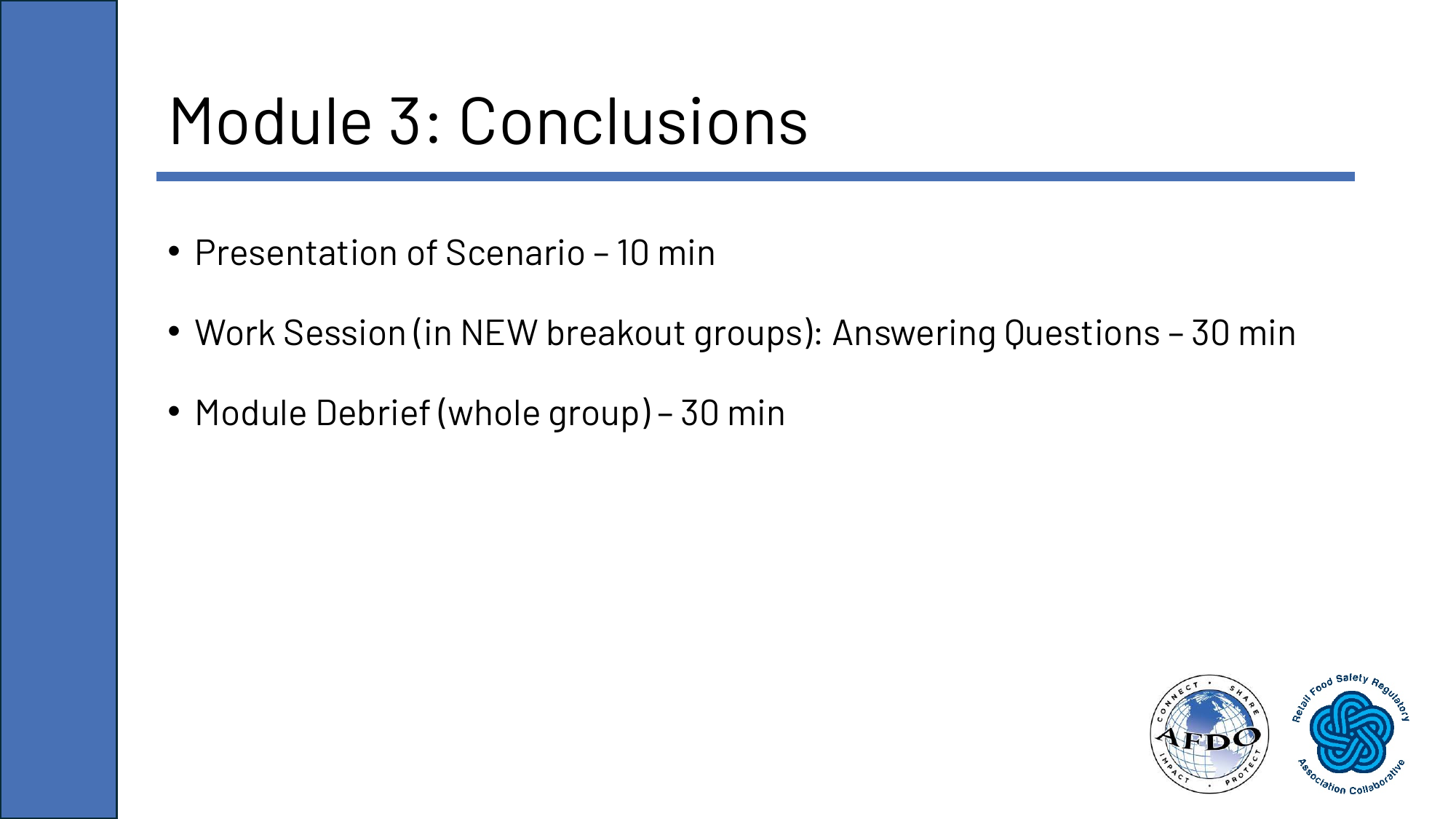

# Module 3: Conclusions
Presentation of Scenario – 10 min
Work Session (in NEW breakout groups): Answering Questions – 30 min
Module Debrief (whole group) – 30 min